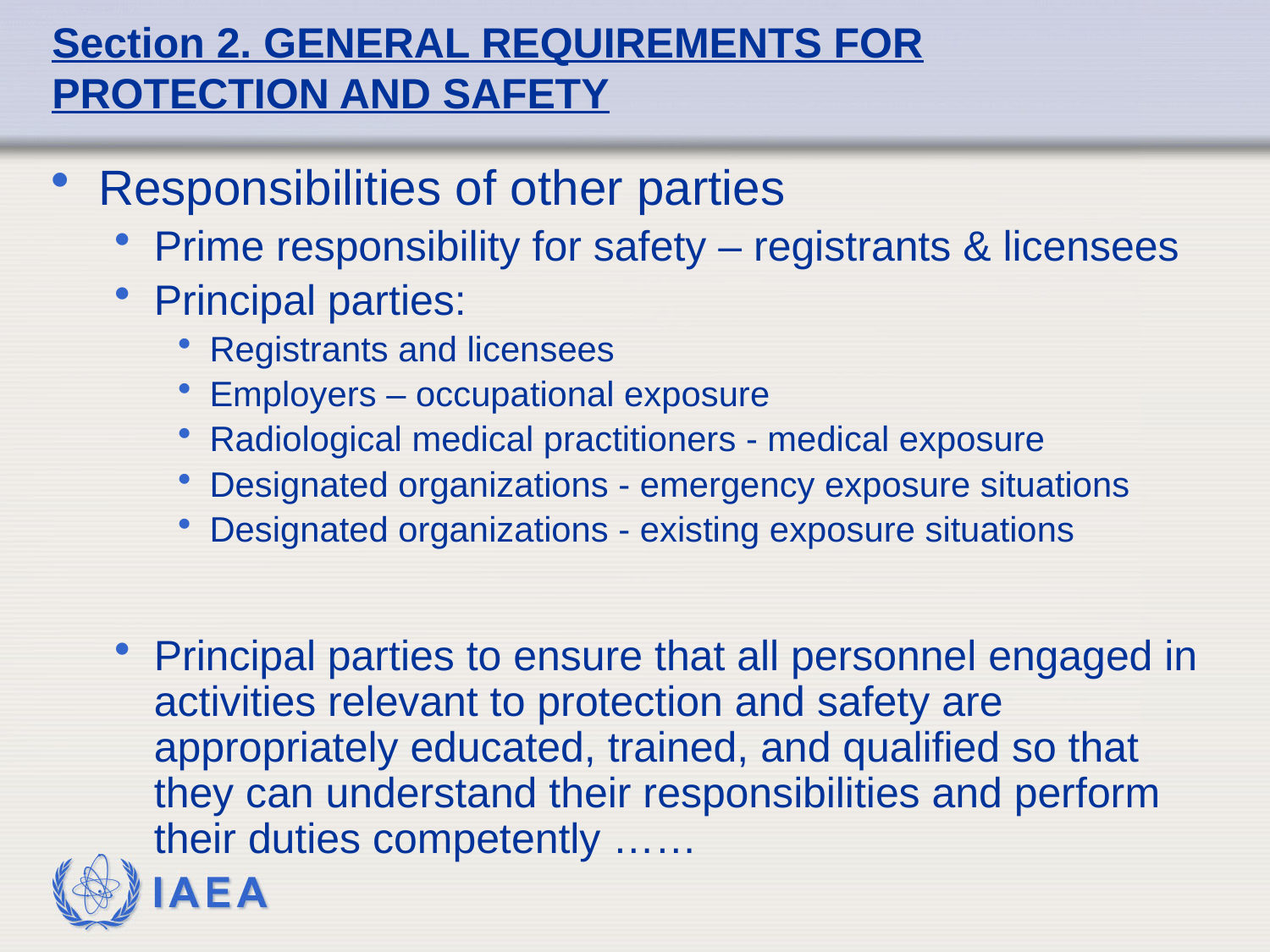

# Section 2. GENERAL REQUIREMENTS FOR PROTECTION AND SAFETY
Responsibilities of other parties
Prime responsibility for safety – registrants & licensees
Principal parties:
Registrants and licensees
Employers – occupational exposure
Radiological medical practitioners - medical exposure
Designated organizations - emergency exposure situations
Designated organizations - existing exposure situations

Principal parties to ensure that all personnel engaged in activities relevant to protection and safety are appropriately educated, trained, and qualified so that they can understand their responsibilities and perform their duties competently ……